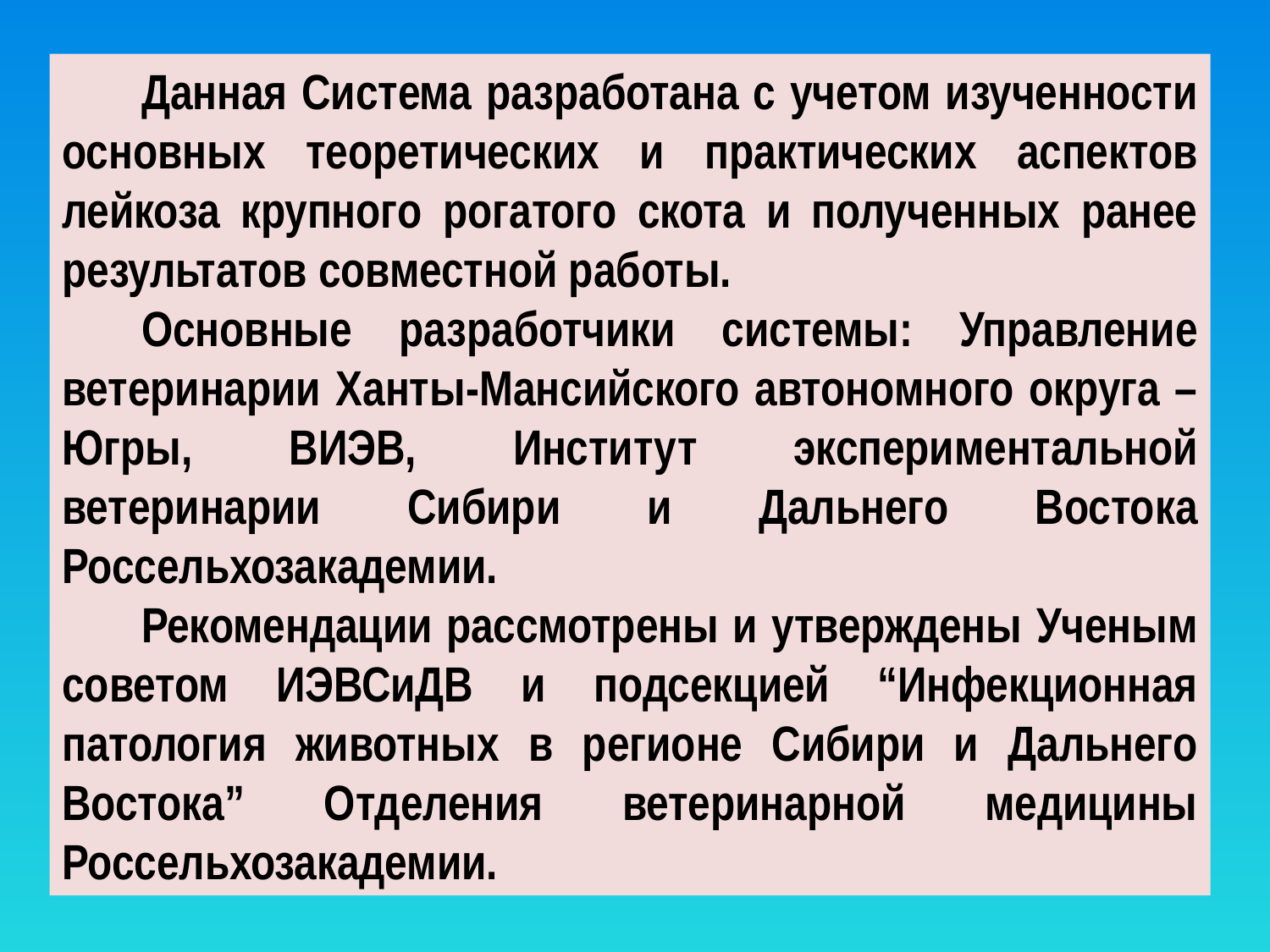

Данная Система разработана с учетом изученности основных теоретических и практических аспектов лейкоза крупного рогатого скота и полученных ранее результатов совместной работы.
Основные разработчики системы: Управление ветеринарии Ханты-Мансийского автономного округа – Югры, ВИЭВ, Институт экспериментальной ветеринарии Сибири и Дальнего Востока Россельхозакадемии.
Рекомендации рассмотрены и утверждены Ученым советом ИЭВСиДВ и подсекцией “Инфекционная патология животных в регионе Сибири и Дальнего Востока” Отделения ветеринарной медицины Россельхозакадемии.